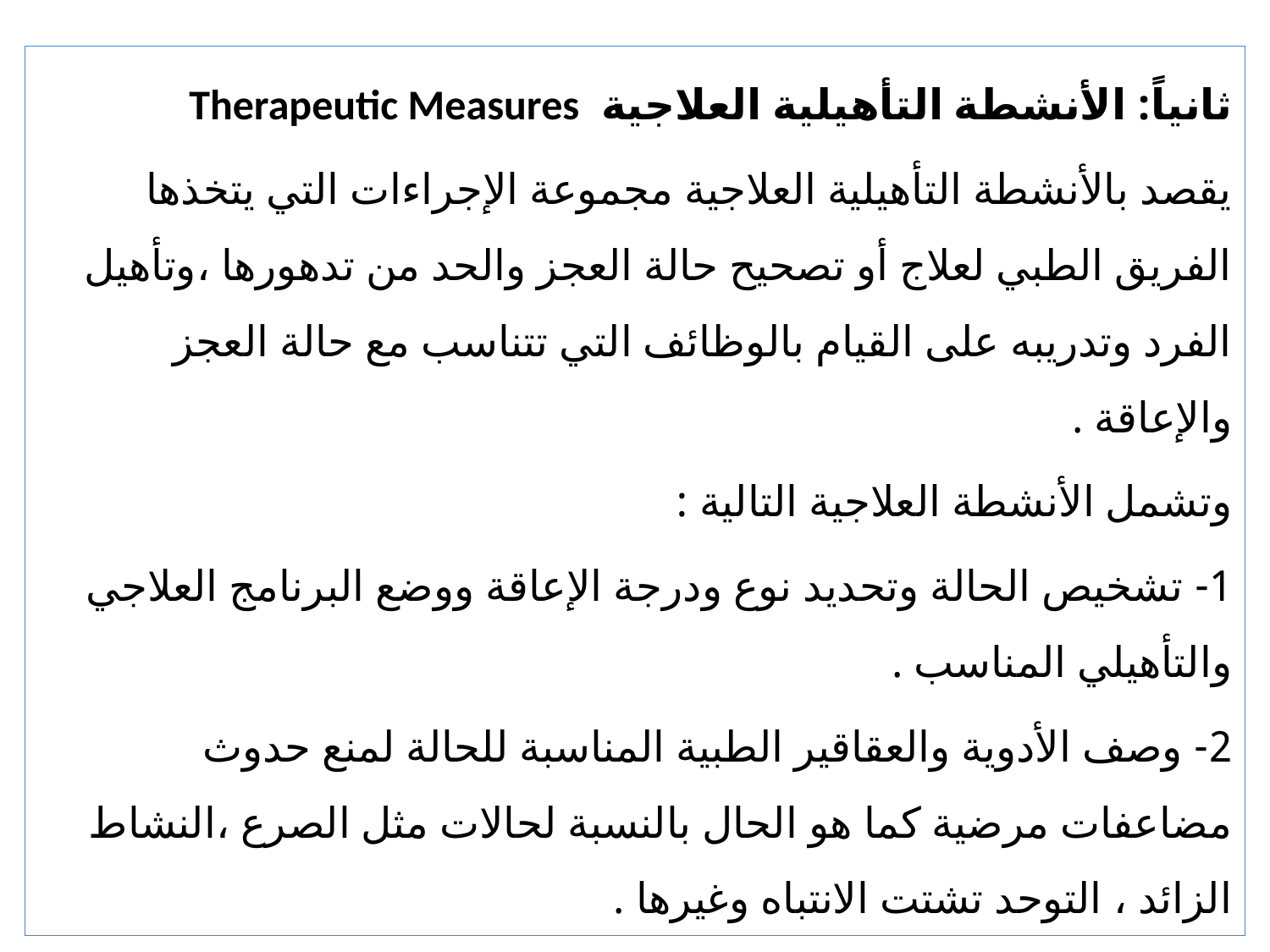

ثانياً: الأنشطة التأهيلية العلاجية  Therapeutic Measures
يقصد بالأنشطة التأهيلية العلاجية مجموعة الإجراءات التي يتخذها الفريق الطبي لعلاج أو تصحيح حالة العجز والحد من تدهورها ،وتأهيل الفرد وتدريبه على القيام بالوظائف التي تتناسب مع حالة العجز والإعاقة .
وتشمل الأنشطة العلاجية التالية :
1- تشخيص الحالة وتحديد نوع ودرجة الإعاقة ووضع البرنامج العلاجي والتأهيلي المناسب .
2- وصف الأدوية والعقاقير الطبية المناسبة للحالة لمنع حدوث مضاعفات مرضية كما هو الحال بالنسبة لحالات مثل الصرع ،النشاط الزائد ، التوحد تشتت الانتباه وغيرها .